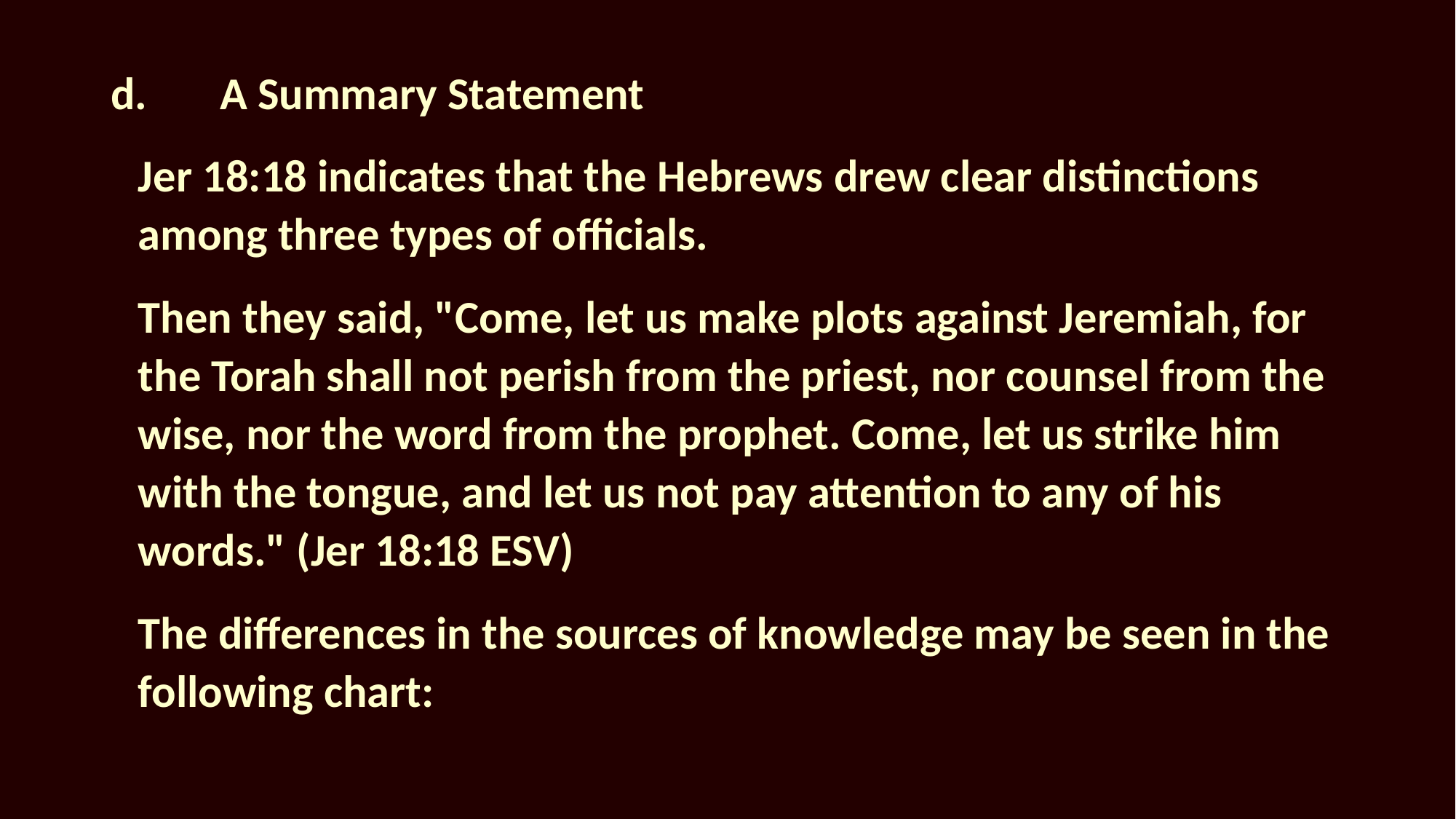

d.	A Summary Statement
Jer 18:18 indicates that the Hebrews drew clear distinctions among three types of officials.
Then they said, "Come, let us make plots against Jeremiah, for the Torah shall not perish from the priest, nor counsel from the wise, nor the word from the prophet. Come, let us strike him with the tongue, and let us not pay attention to any of his words." (Jer 18:18 ESV)
The differences in the sources of knowledge may be seen in the following chart: